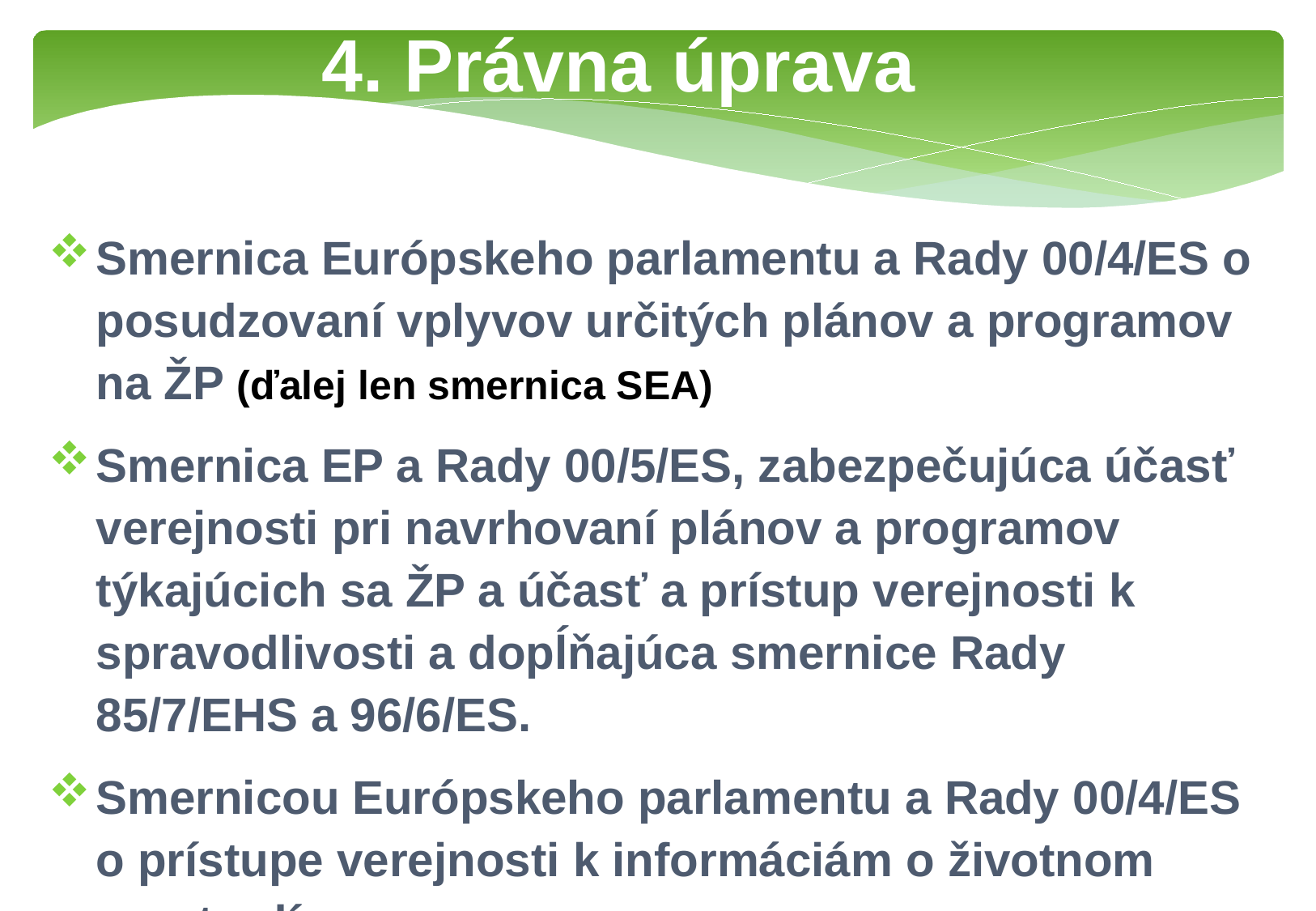

4. Právna úprava
Smernica Európskeho parlamentu a Rady 00/4/ES o posudzovaní vplyvov určitých plánov a programov na ŽP (ďalej len smernica SEA)
Smernica EP a Rady 00/5/ES, zabezpečujúca účasť verejnosti pri navrhovaní plánov a programov týkajúcich sa ŽP a účasť a prístup verejnosti k spravodlivosti a dopĺňajúca smernice Rady 85/7/EHS a 96/6/ES.
Smernicou Európskeho parlamentu a Rady 00/4/ES o prístupe verejnosti k informáciám o životnom prostredí.